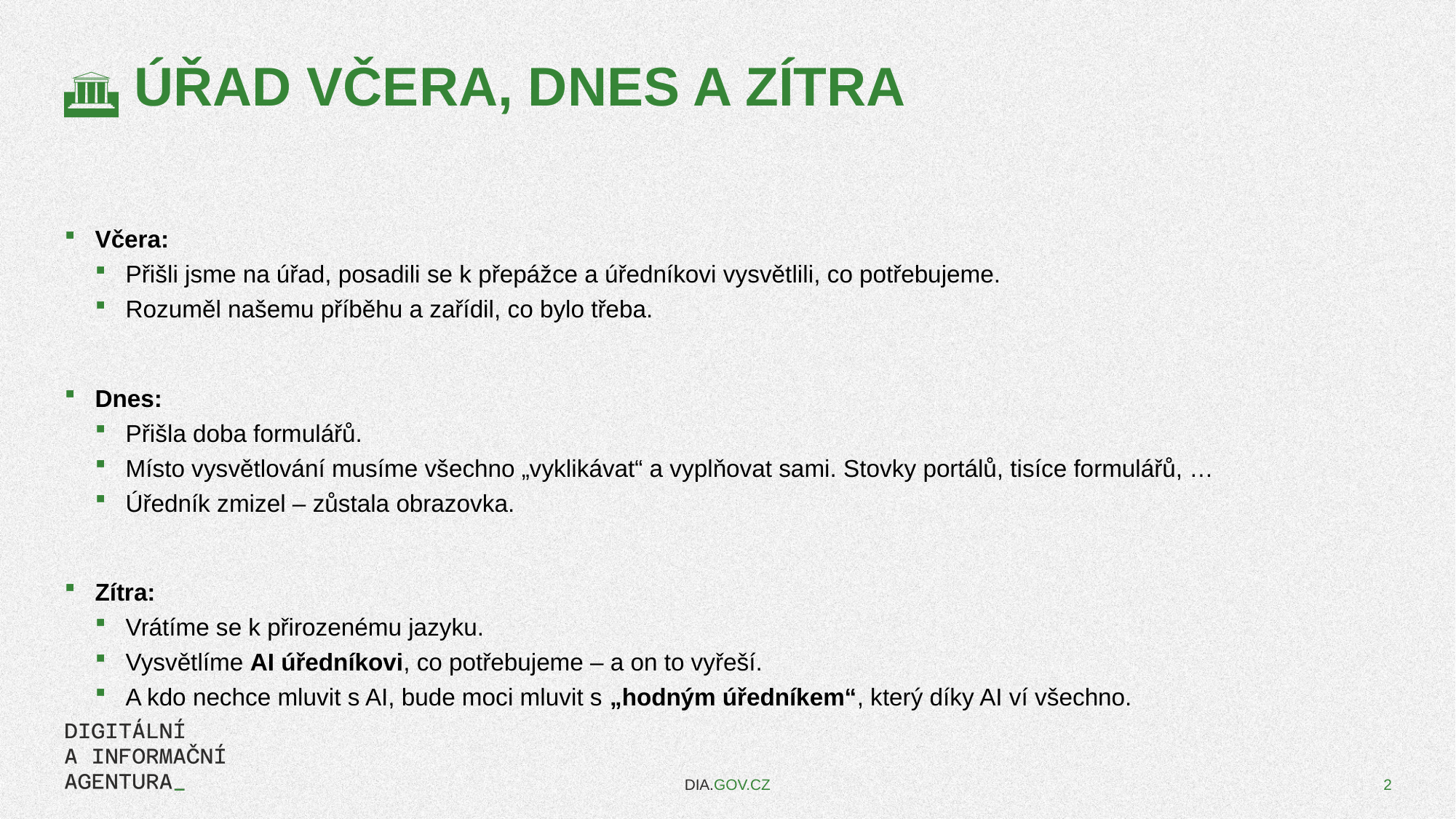

# 🏛️ Úřad včera, dnes a zítra
Včera:
Přišli jsme na úřad, posadili se k přepážce a úředníkovi vysvětlili, co potřebujeme.
Rozuměl našemu příběhu a zařídil, co bylo třeba.

Dnes:
Přišla doba formulářů.
Místo vysvětlování musíme všechno „vyklikávat“ a vyplňovat sami. Stovky portálů, tisíce formulářů, …
Úředník zmizel – zůstala obrazovka.

Zítra:
Vrátíme se k přirozenému jazyku.
Vysvětlíme AI úředníkovi, co potřebujeme – a on to vyřeší.
A kdo nechce mluvit s AI, bude moci mluvit s „hodným úředníkem“, který díky AI ví všechno.

DIA.GOV.CZ
2